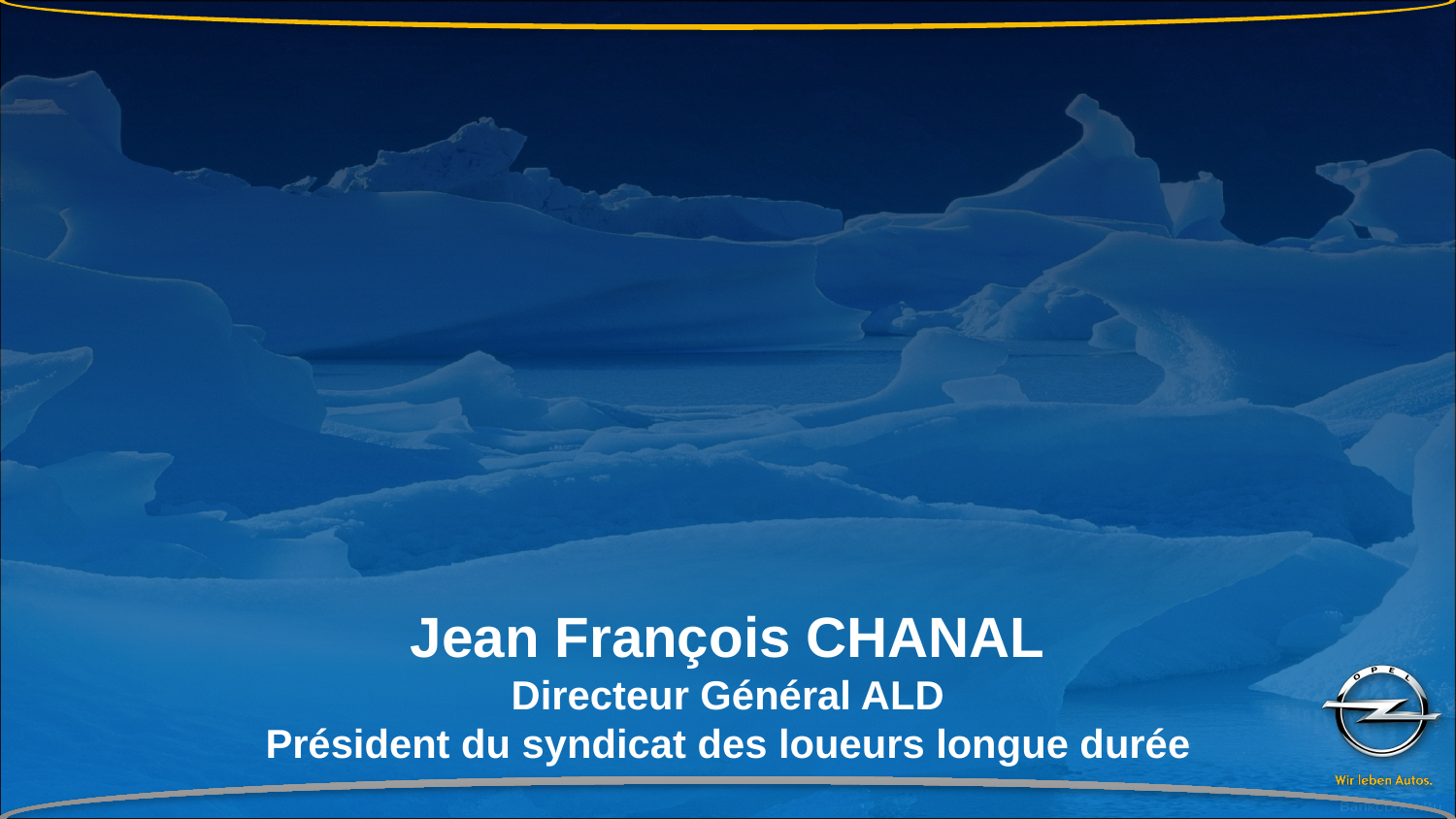

# Jean François CHANAL Directeur Général ALD Président du syndicat des loueurs longue durée